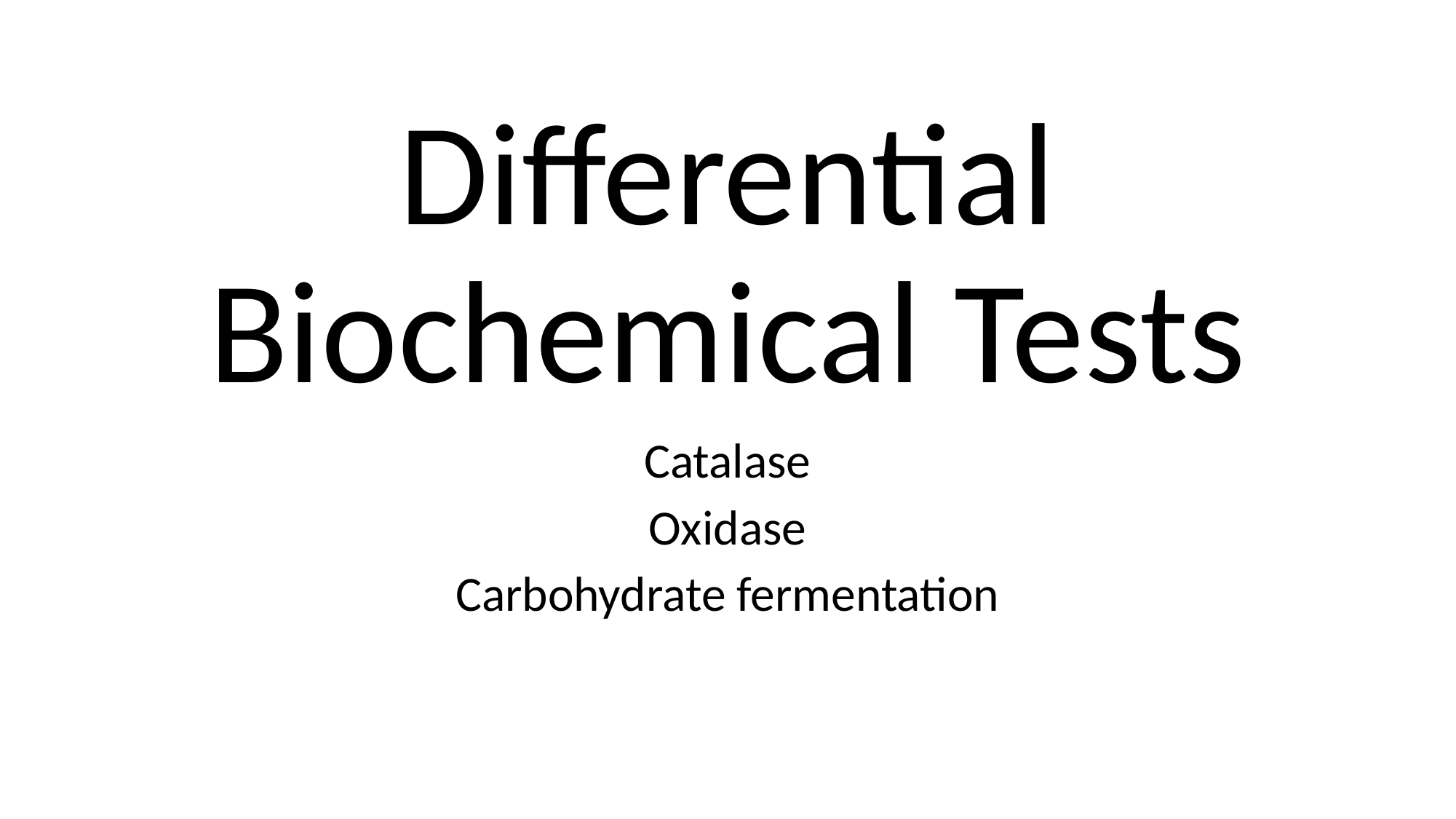

# Differential Biochemical Tests
Catalase
Oxidase
Carbohydrate fermentation